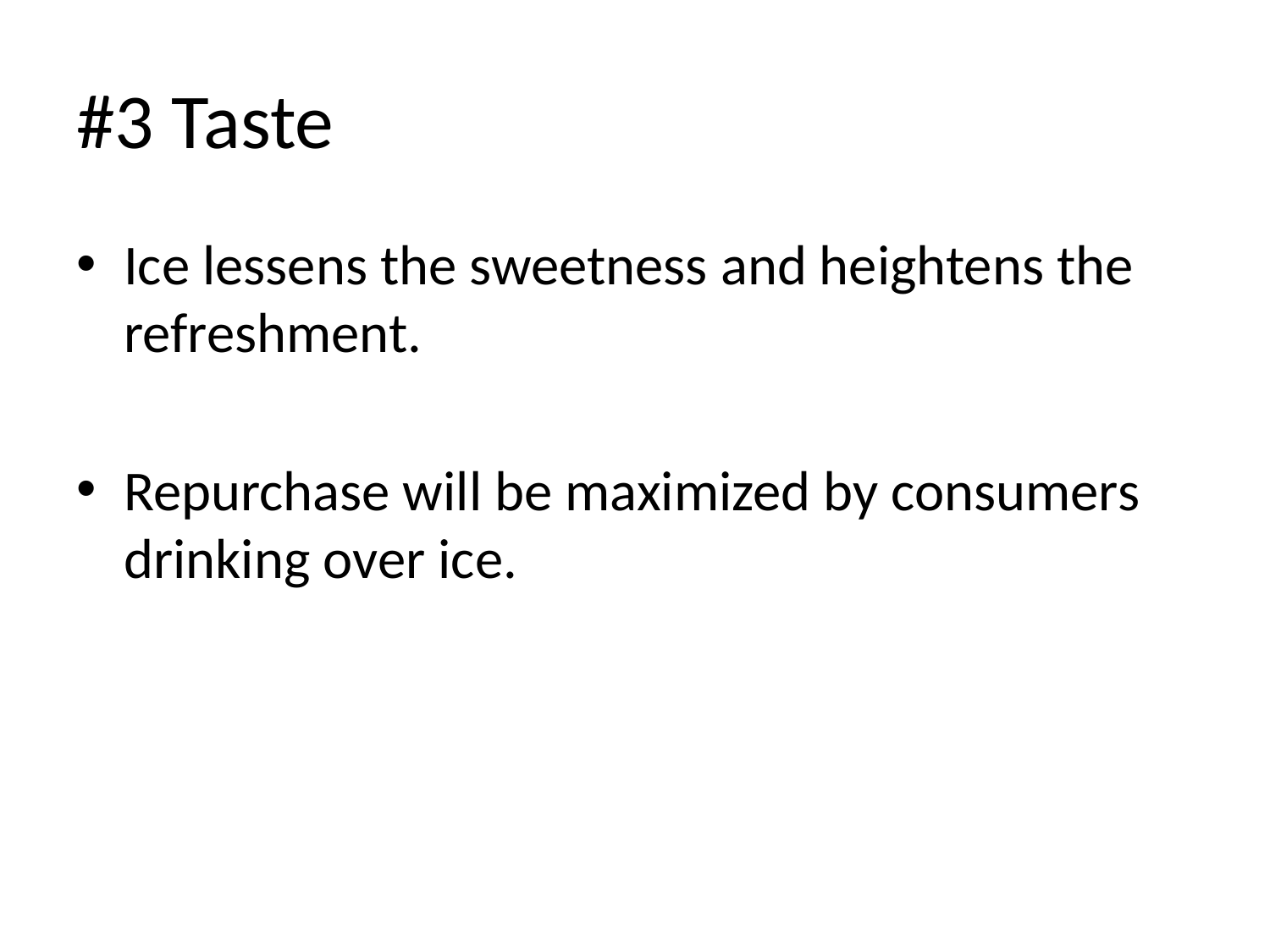

# #3 Taste
Ice lessens the sweetness and heightens the refreshment.

Repurchase will be maximized by consumers drinking over ice.